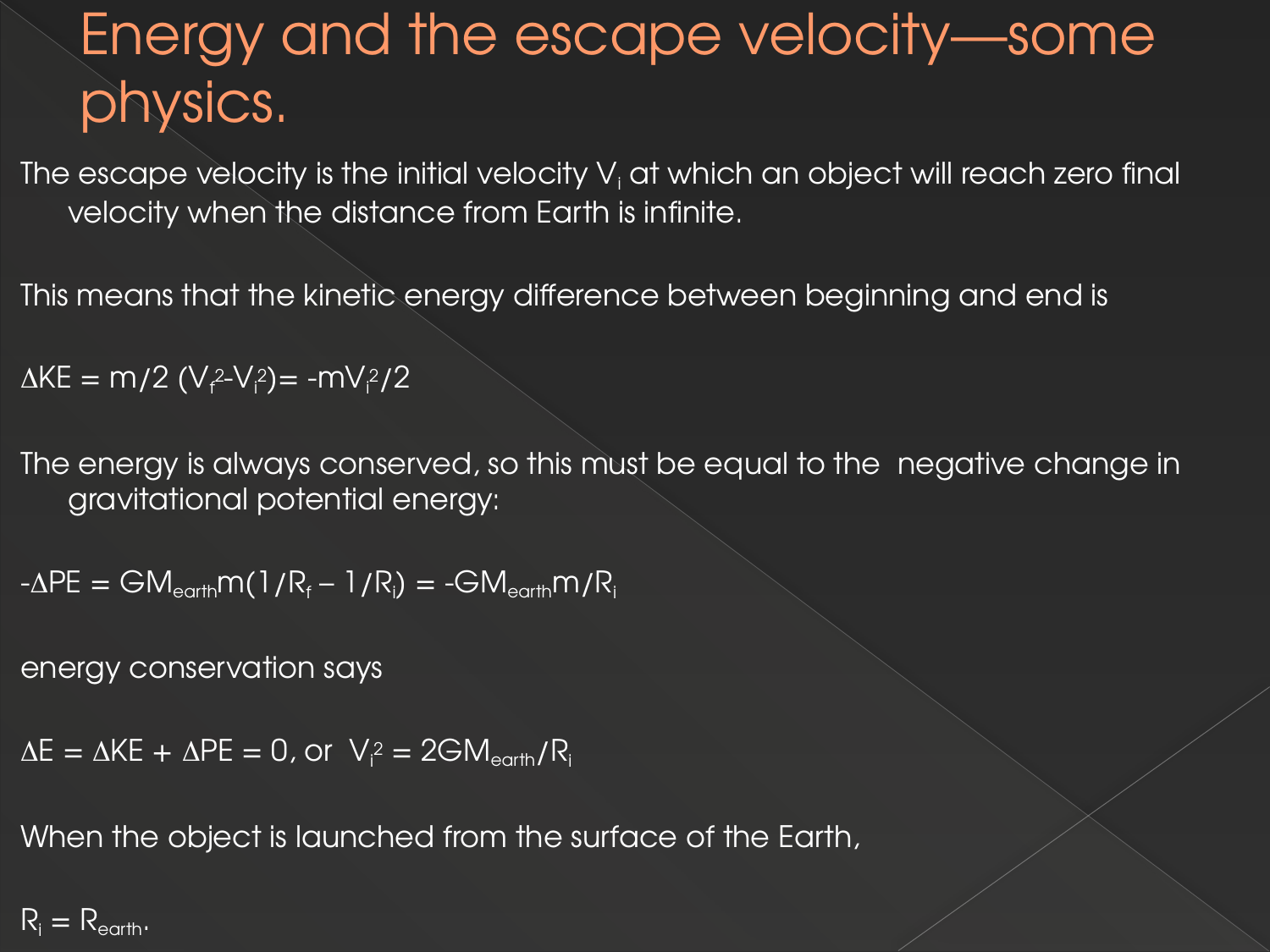

# Energy and the escape velocity—some physics.
The escape velocity is the initial velocity Vi at which an object will reach zero final velocity when the distance from Earth is infinite.

This means that the kinetic energy difference between beginning and end is

ΔKE = m/2 (Vf2-Vi2)= -mVi2/2

The energy is always conserved, so this must be equal to the  negative change in gravitational potential energy:

-ΔPE = GMearthm(1/Rf – 1/Ri) = -GMearthm/Ri

energy conservation says

ΔE = ΔKE + ΔPE = 0, or  Vi2 = 2GMearth/Ri

When the object is launched from the surface of the Earth,

Ri = Rearth.